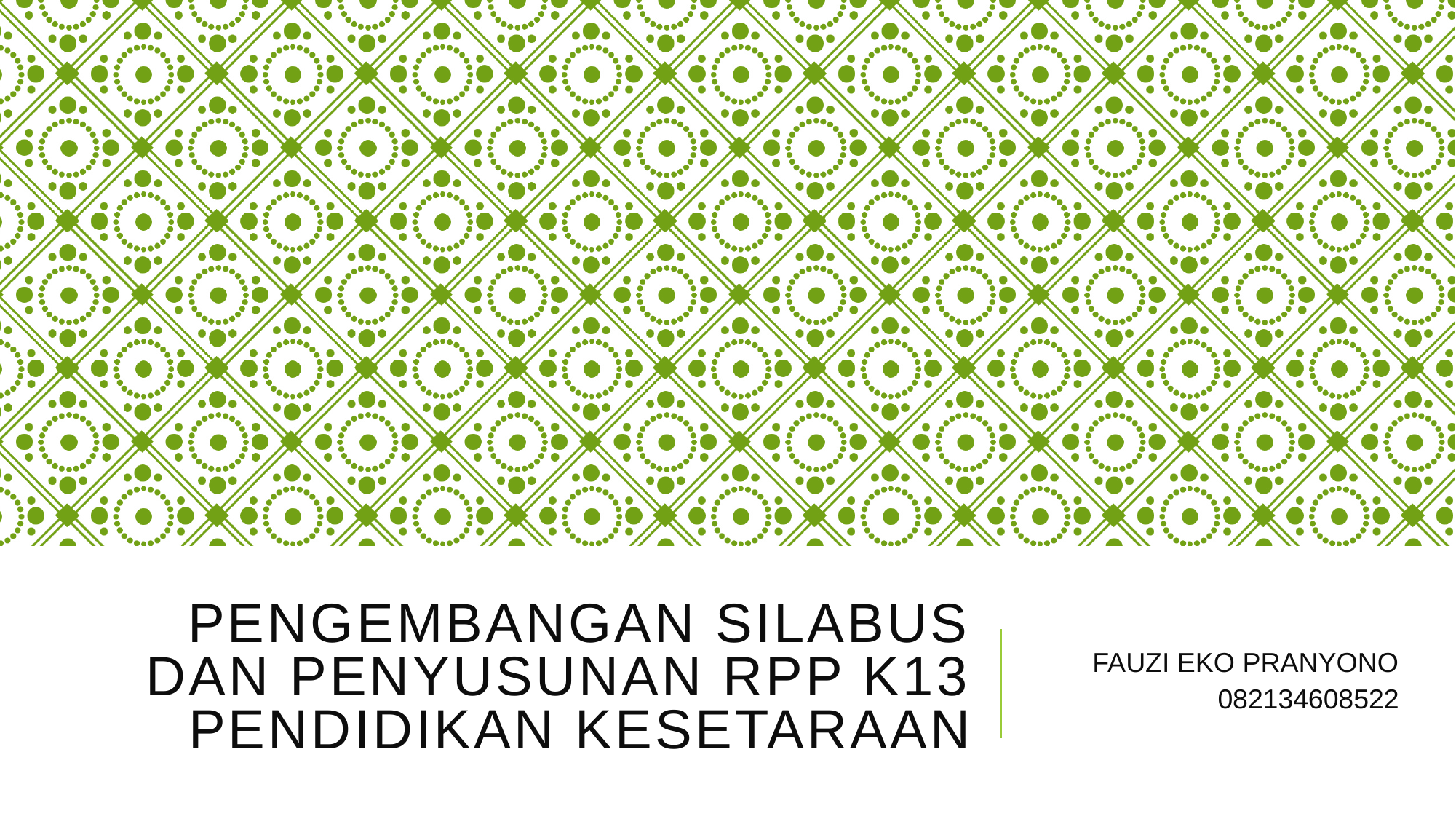

# PENGEMBANGAN SILABUS DAN Penyusunan rpp k13 pendidikan kesetaraan
FAUZI EKO PRANYONO
082134608522